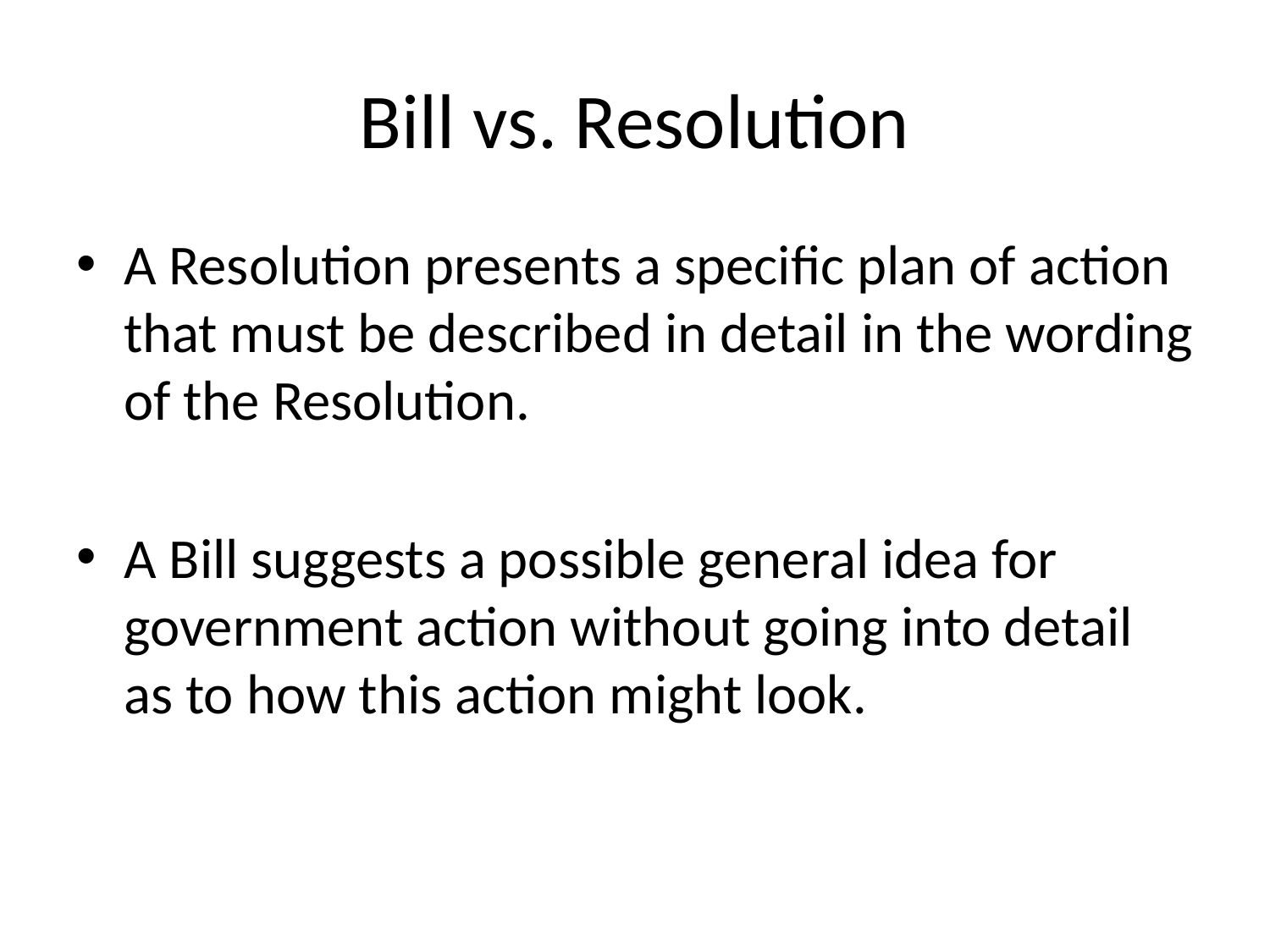

# Bill vs. Resolution
A Resolution presents a specific plan of action that must be described in detail in the wording of the Resolution.

A Bill suggests a possible general idea for government action without going into detail as to how this action might look.